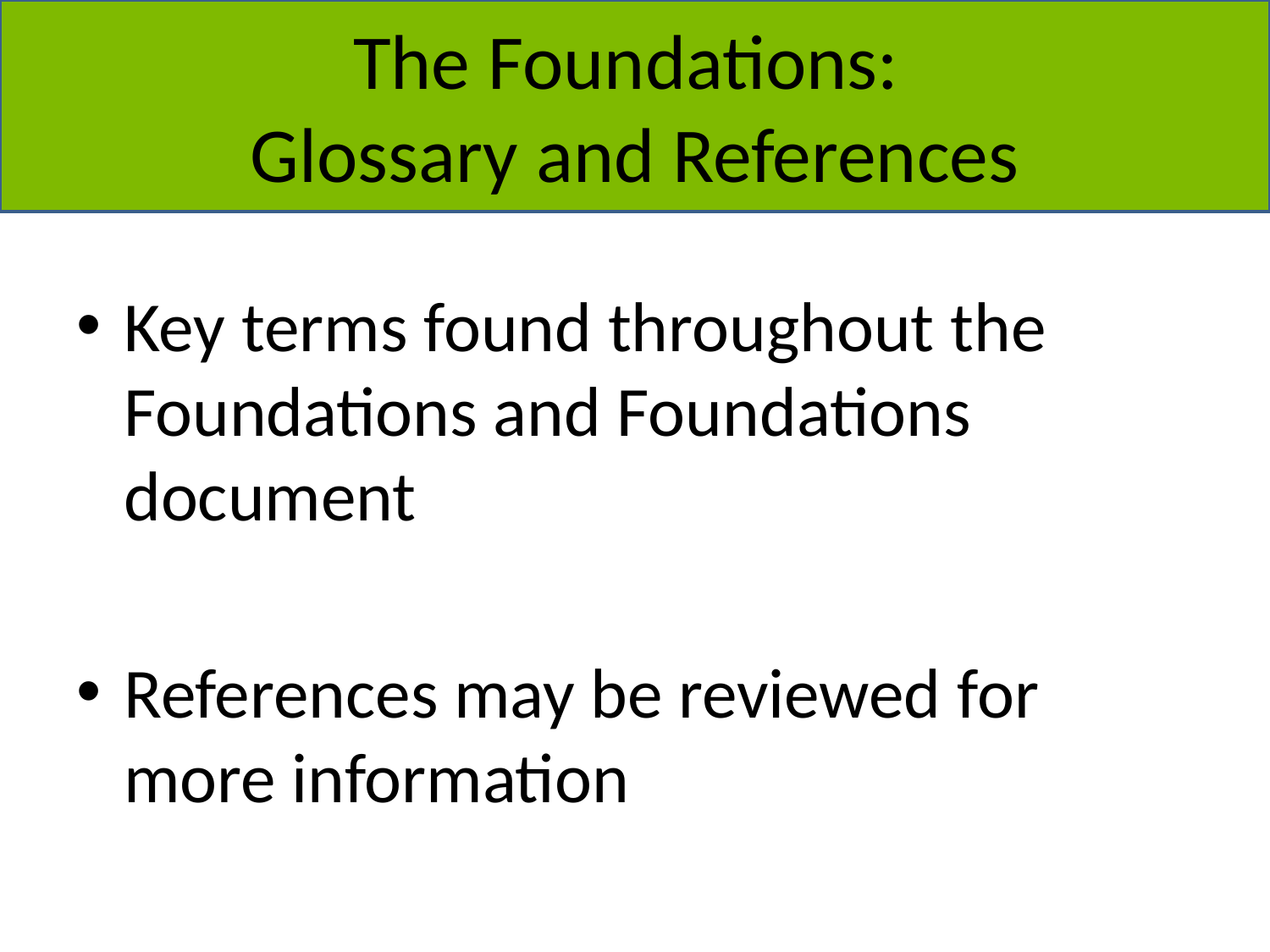

The Foundations:
Glossary and References

Key terms found throughout the Foundations and Foundations document

References may be reviewed for more information